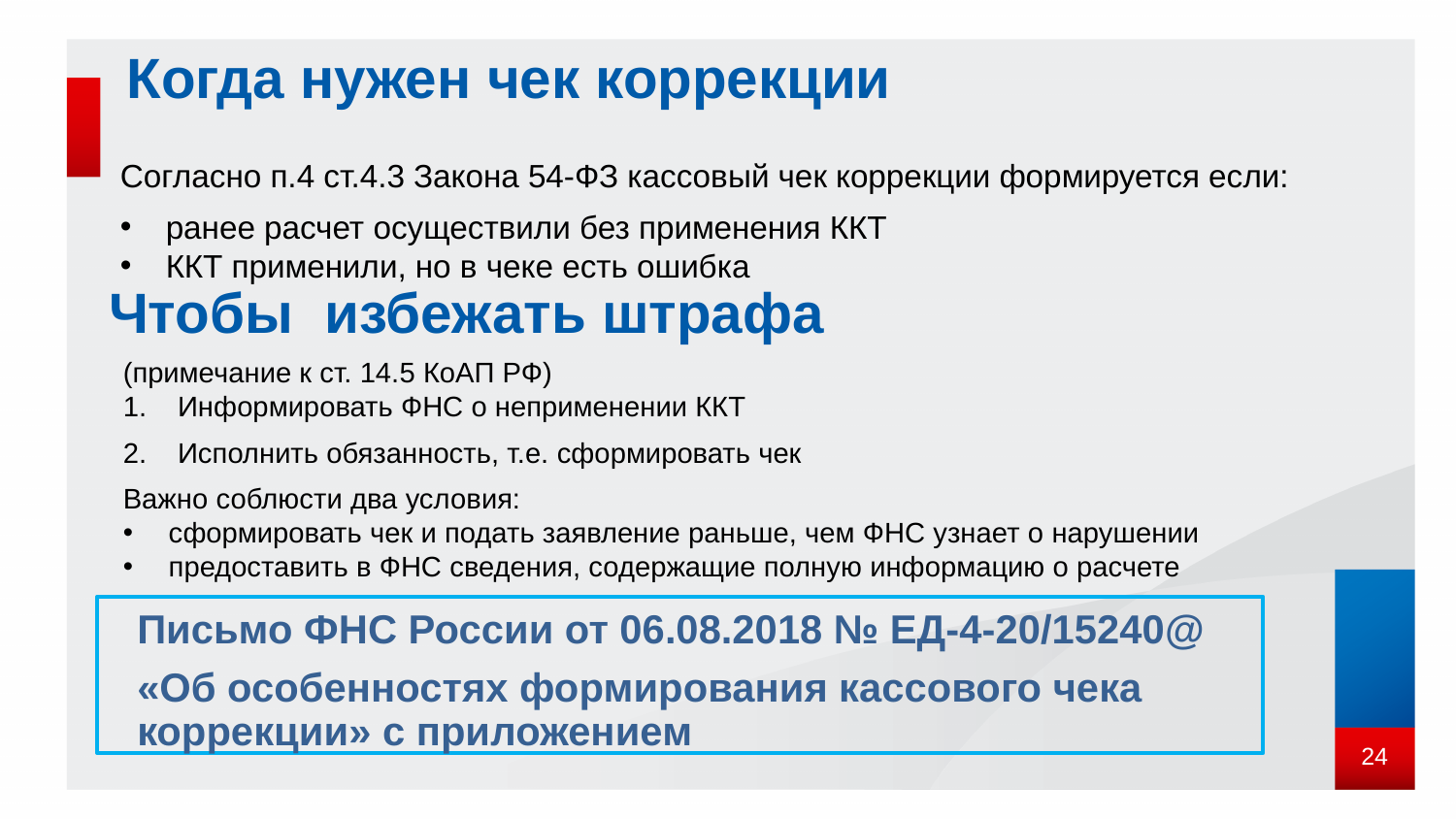

Когда нужен чек коррекции
Согласно п.4 ст.4.3 Закона 54-ФЗ кассовый чек коррекции формируется если:
ранее расчет осуществили без применения ККТ
ККТ применили, но в чеке есть ошибка
# Чтобы  избежать штрафа
(примечание к ст. 14.5 КоАП РФ)
Информировать ФНС о неприменении ККТ
Исполнить обязанность, т.е. сформировать чек
Важно соблюсти два условия:
сформировать чек и подать заявление раньше, чем ФНС узнает о нарушении
предоставить в ФНС сведения, содержащие полную информацию о расчете

Письмо ФНС России от 06.08.2018 № ЕД-4-20/15240@
«Об особенностях формирования кассового чека коррекции» с приложением

24